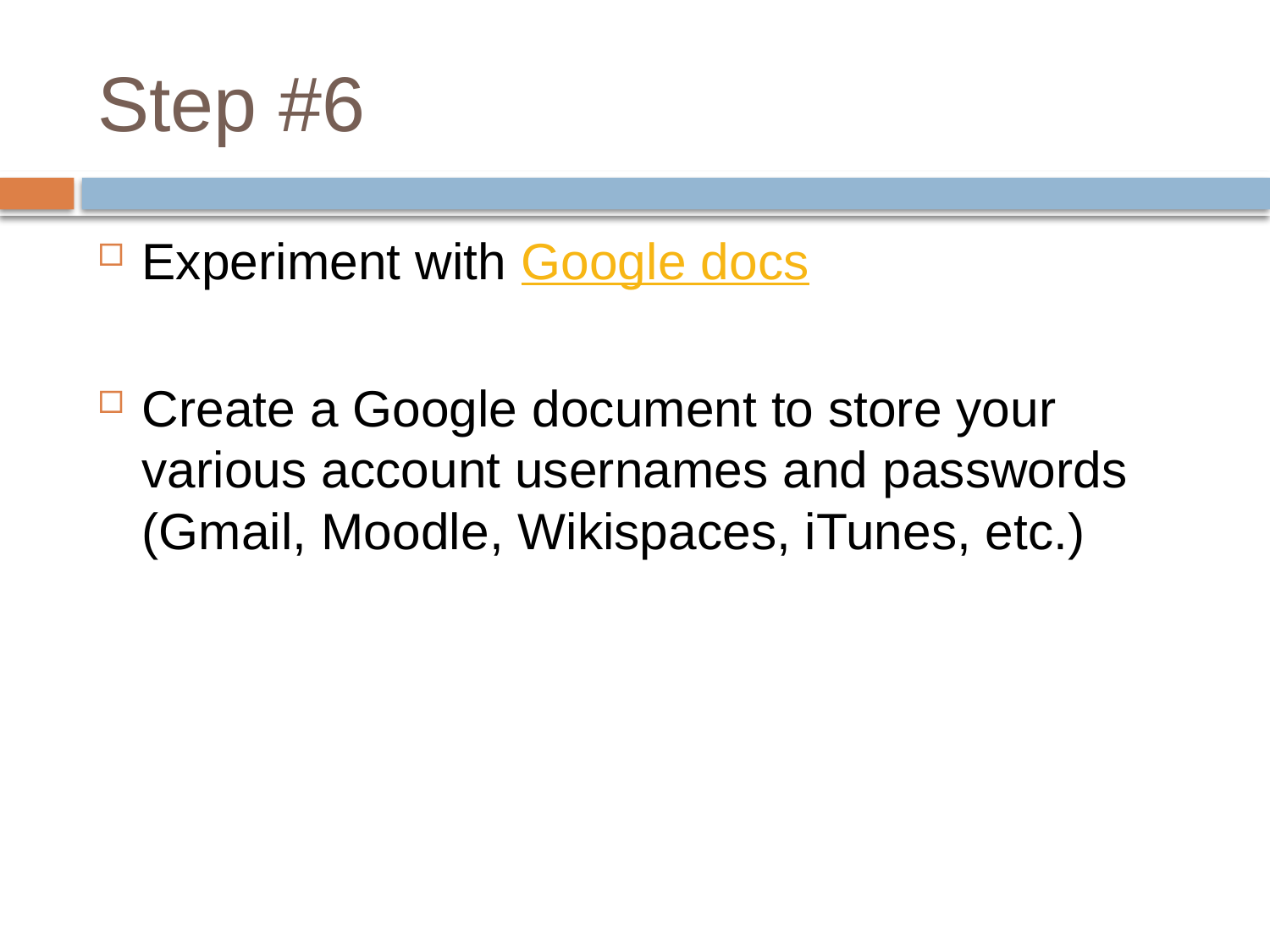

# Step #6
Experiment with Google docs

Create a Google document to store your various account usernames and passwords (Gmail, Moodle, Wikispaces, iTunes, etc.)